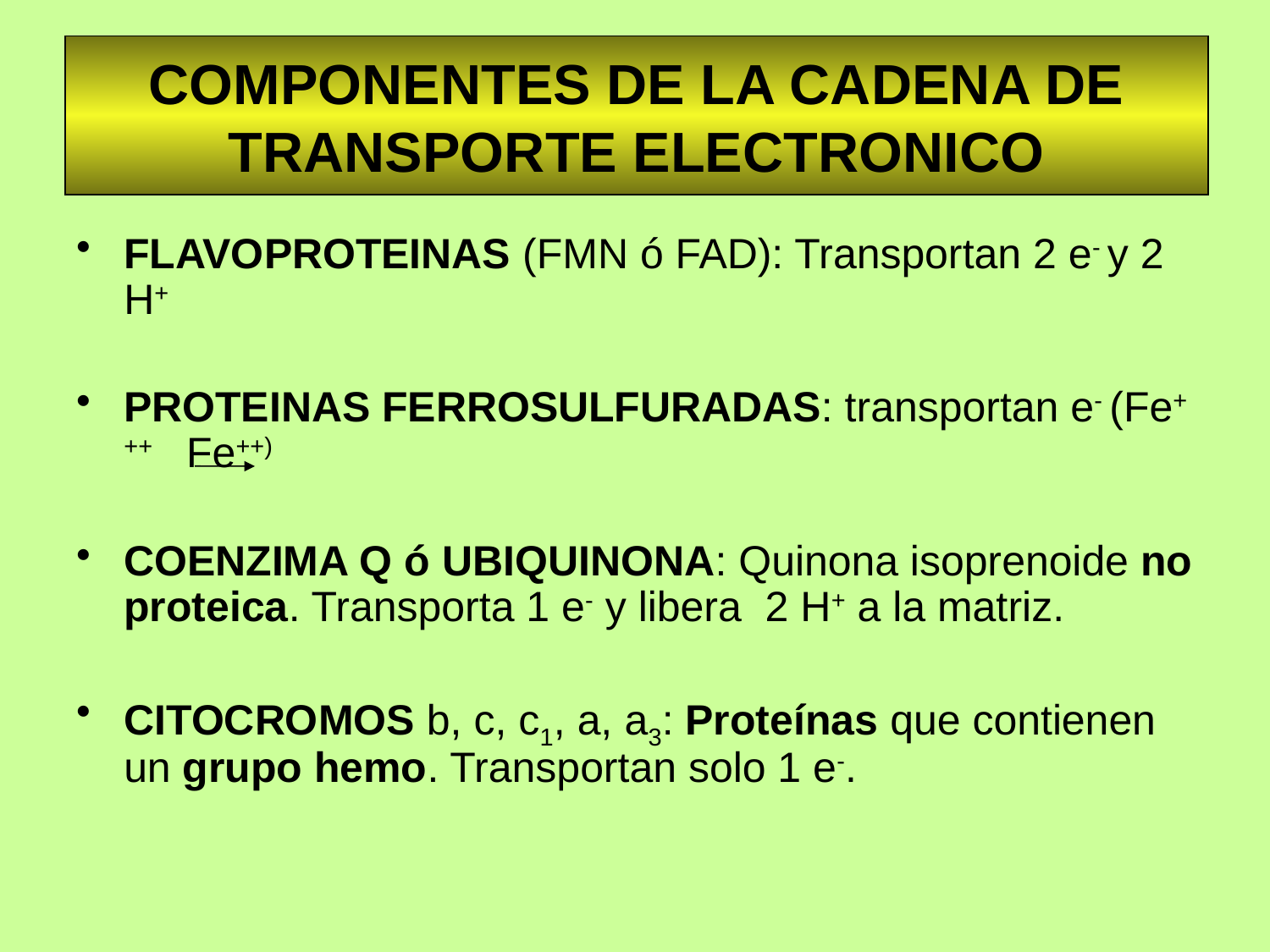

# COMPONENTES DE LA CADENA DE TRANSPORTE ELECTRONICO
FLAVOPROTEINAS (FMN ó FAD): Transportan 2 e- y 2 H+

PROTEINAS FERROSULFURADAS: transportan e- (Fe+++     Fe++)

COENZIMA Q ó UBIQUINONA: Quinona isoprenoide no proteica. Transporta 1 e- y libera  2 H+ a la matriz.

CITOCROMOS b, c, c1, a, a3: Proteínas que contienen un grupo hemo. Transportan solo 1 e-.